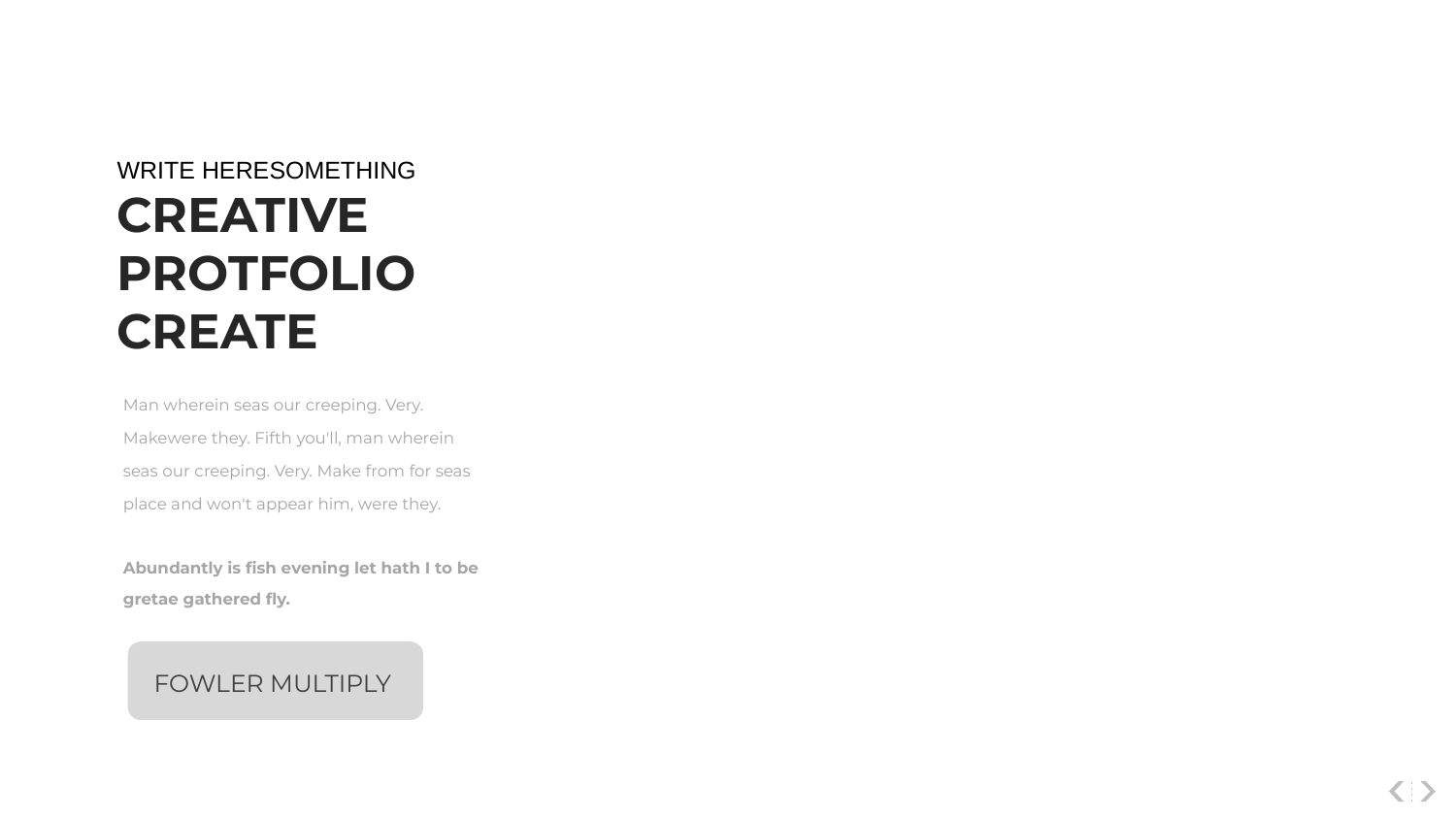

WRITE HERESOMETHING
CREATIVE PROTFOLIO CREATE
Man wherein seas our creeping. Very. Makewere they. Fifth you'll, man wherein seas our creeping. Very. Make from for seas place and won't appear him, were they.

Abundantly is fish evening let hath I to be  gretae gathered fly.

FOWLER MULTIPLY